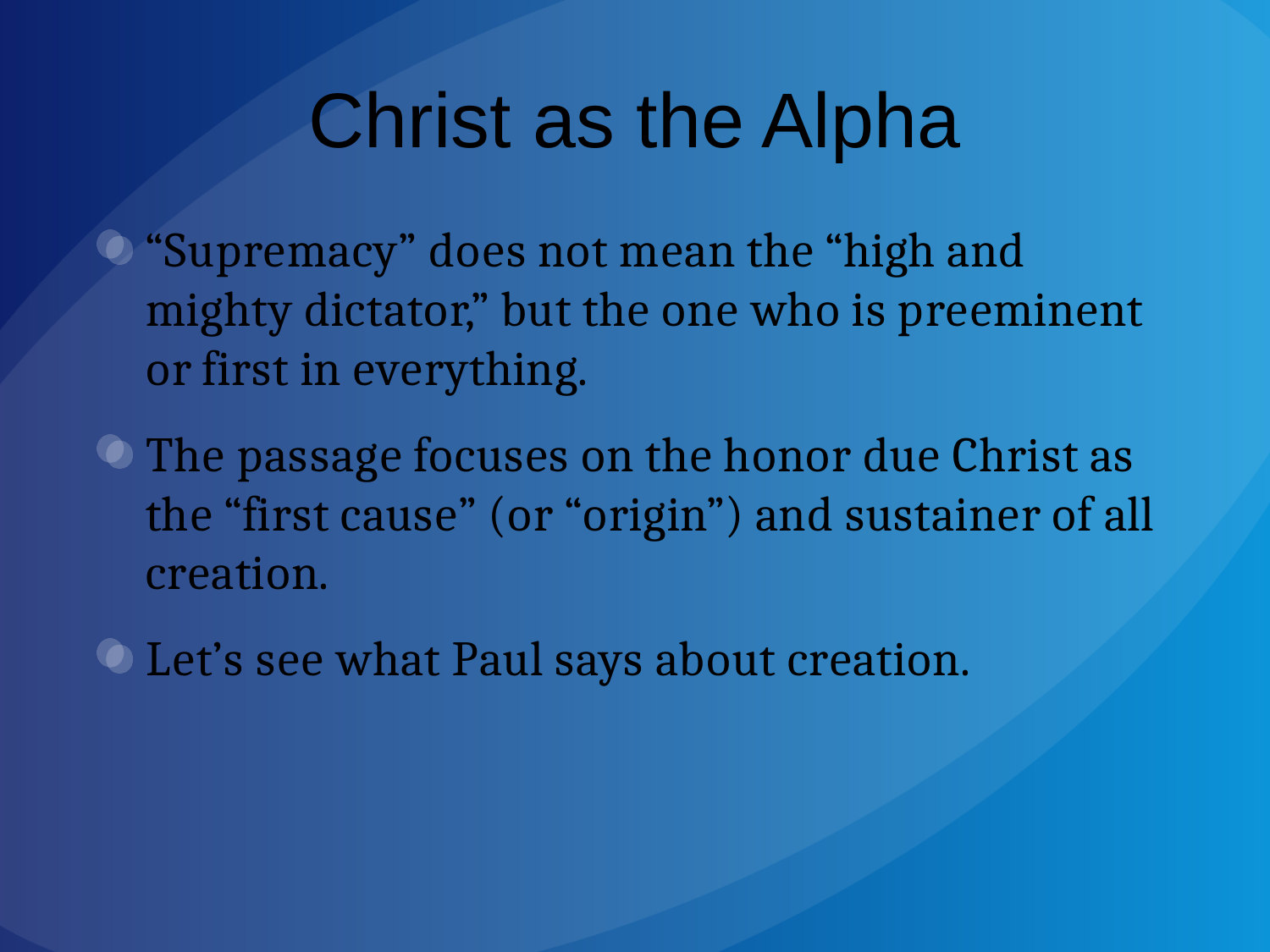

# Christ as the Alpha
“Supremacy” does not mean the “high and mighty dictator,” but the one who is preeminent or first in everything.
The passage focuses on the honor due Christ as the “first cause” (or “origin”) and sustainer of all creation.
Let’s see what Paul says about creation.